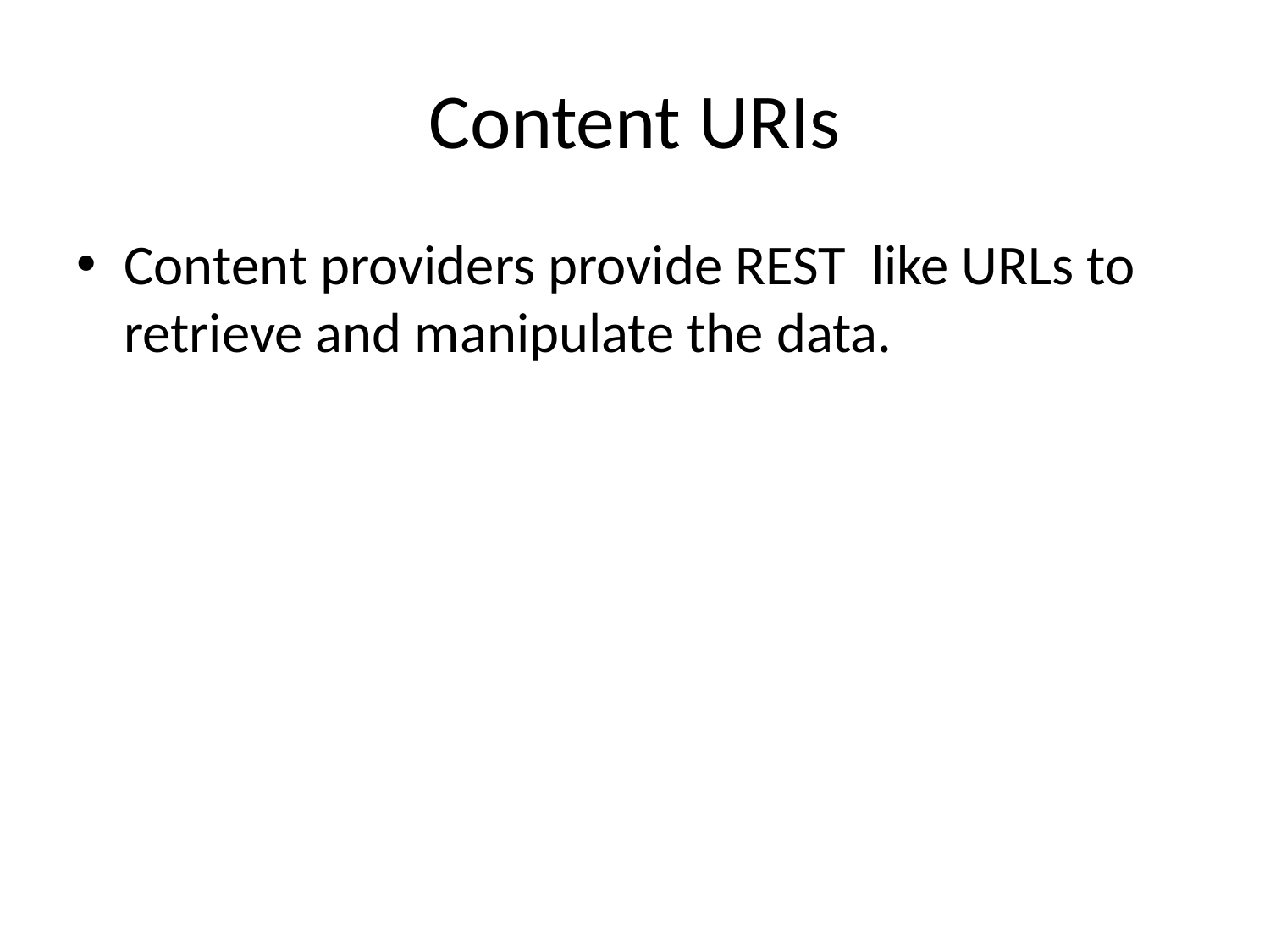

# Content URIs
Content providers provide REST  like URLs to retrieve and manipulate the data.